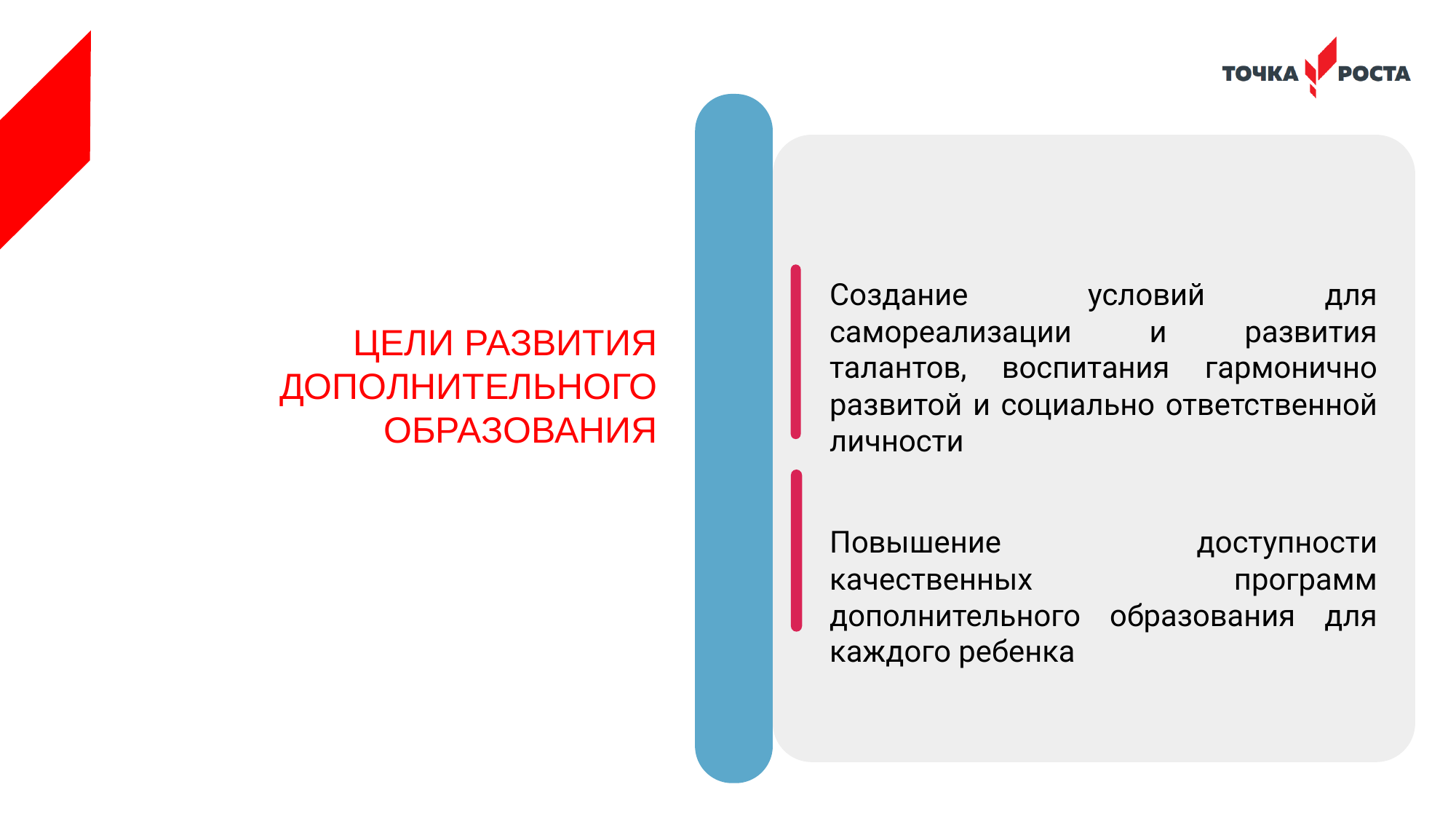

Создание условий для самореализации и развития талантов, воспитания гармонично развитой и социально ответственной личности

Повышение доступности качественных программ дополнительного образования для каждого ребенка

ЦЕЛИ РАЗВИТИЯ ДОПОЛНИТЕЛЬНОГО
ОБРАЗОВАНИЯ